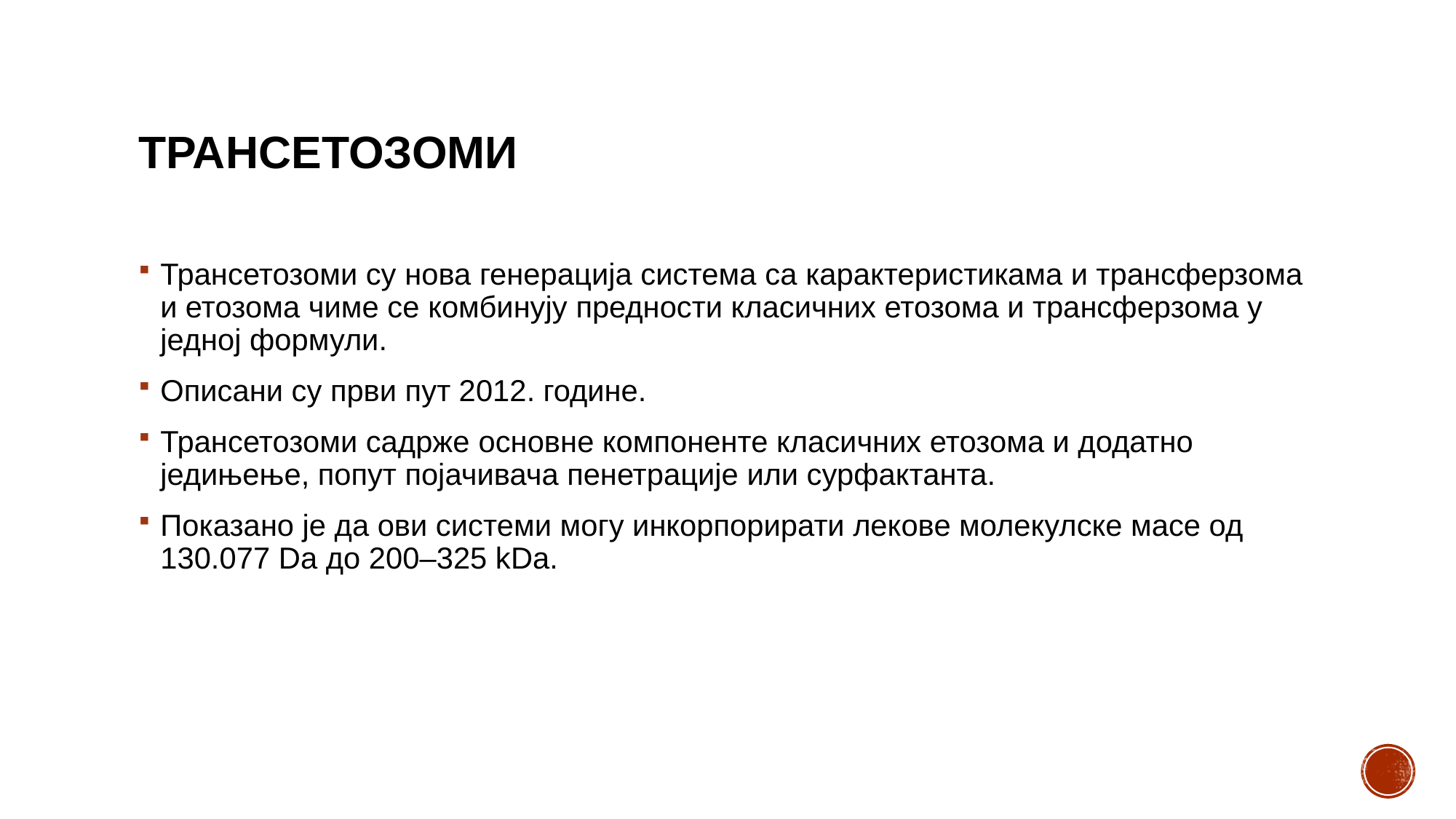

# трансetoзоми
Трансетозоми су нова генерација система са карактеристикама и трансферзома и етозома чиме се комбинују предности класичних етозома и трансферзома у једној формули.
Описани су први пут 2012. године.
Трансетозоми садрже основне компоненте класичних етозома и додатно једињење, попут појачивача пенетрације или сурфактанта.
Показано је да ови системи могу инкорпорирати лекове молекулске масе од 130.077 Dа до 200–325 kDа.